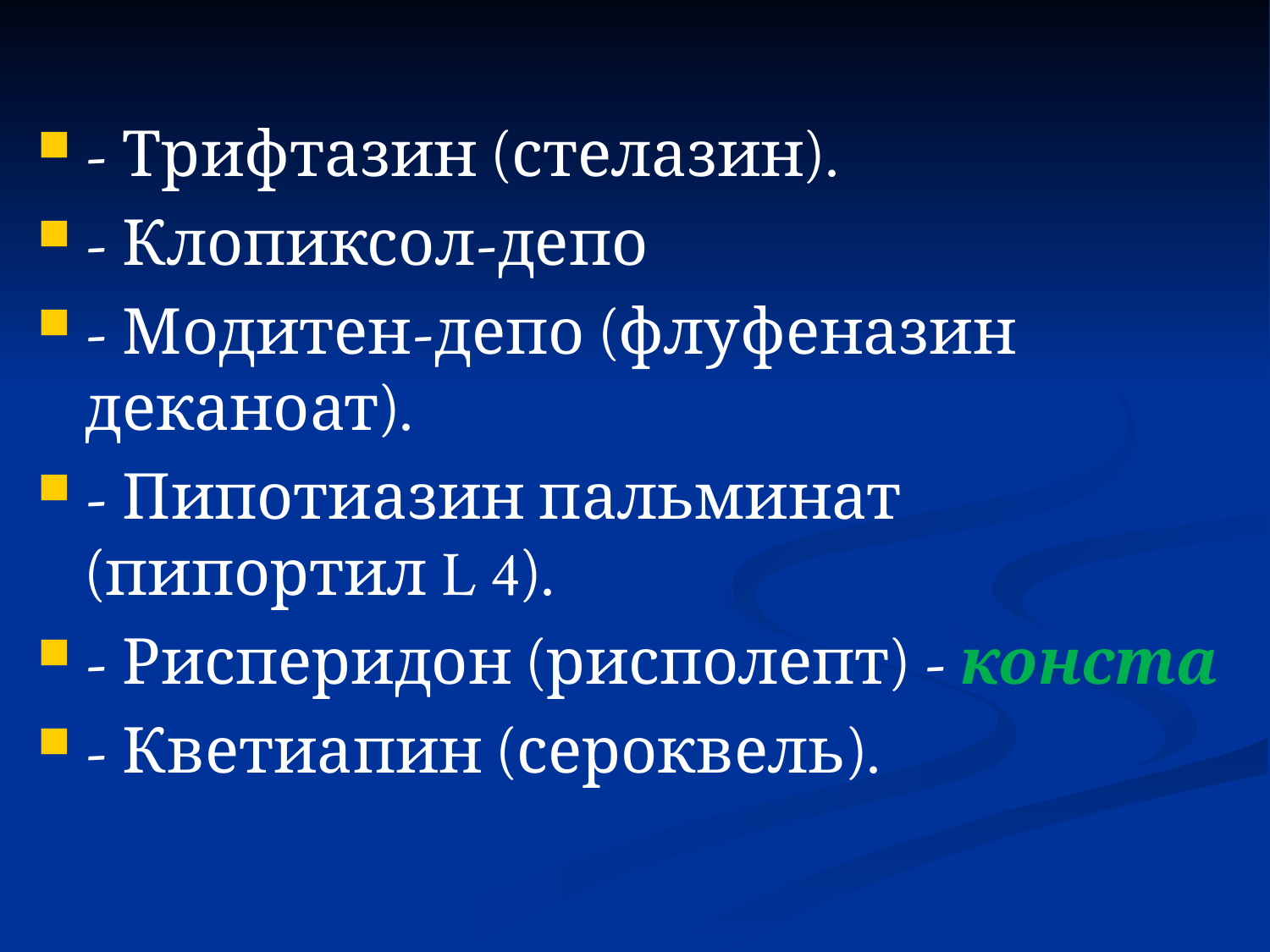

- Трифтазин (стелазин).
- Клопиксол-депо
- Модитен-депо (флуфеназин деканоат).
- Пипотиазин пальминат (пипортил L 4).
- Рисперидон (рисполепт) - конста
- Кветиапин (сероквель).